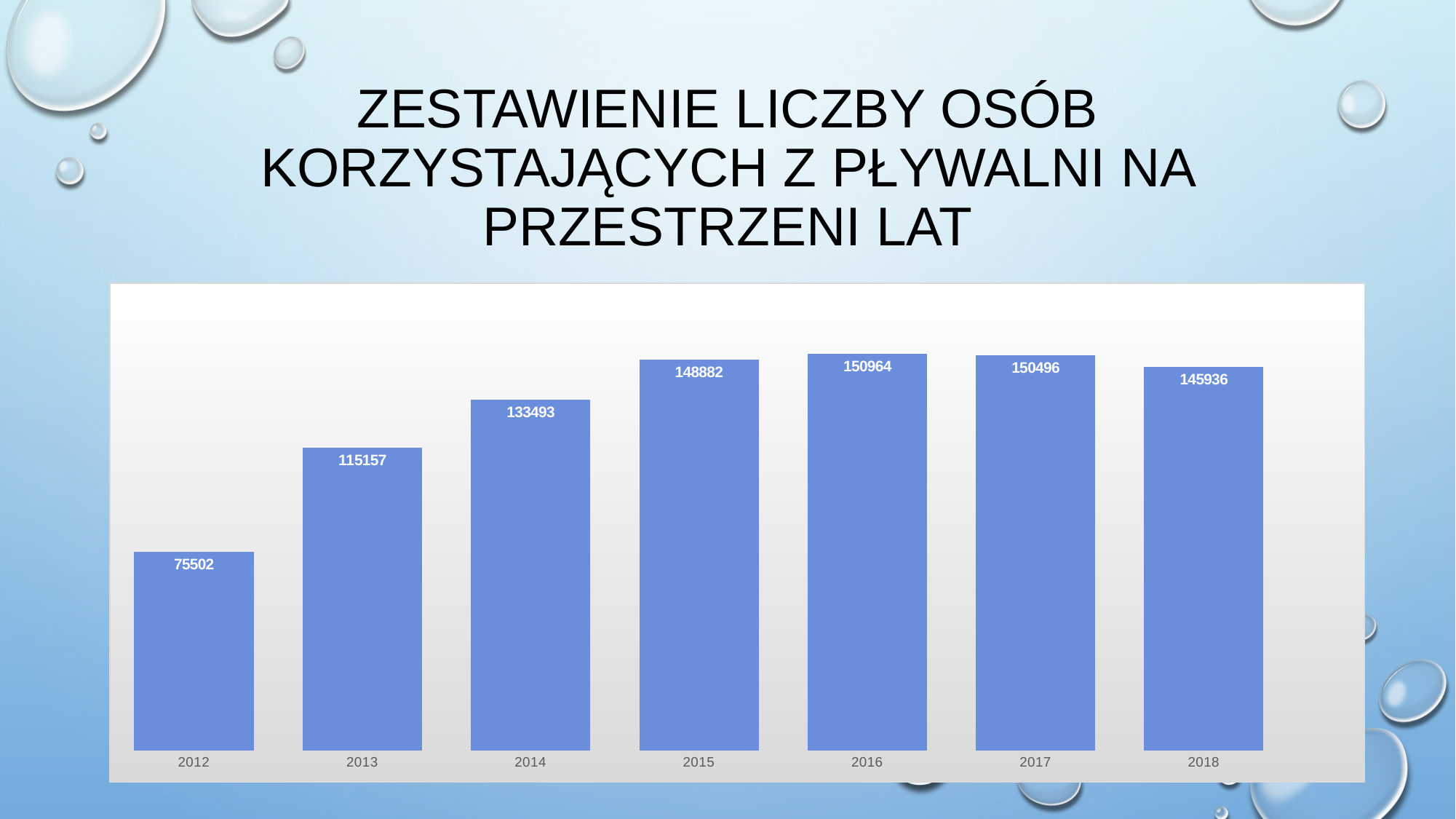

# Zestawienie liczby osób korzystających z pływalni na przestrzeni lat

### Chart

| Category |  |
|---|---|
| 2012 | 75502.0 |
| 2013 | 115157.0 |
| 2014 | 133493.0 |
| 2015 | 148882.0 |
| 2016 | 150964.0 |
| 2017 | 150496.0 |
| 2018 | 145936.0 |